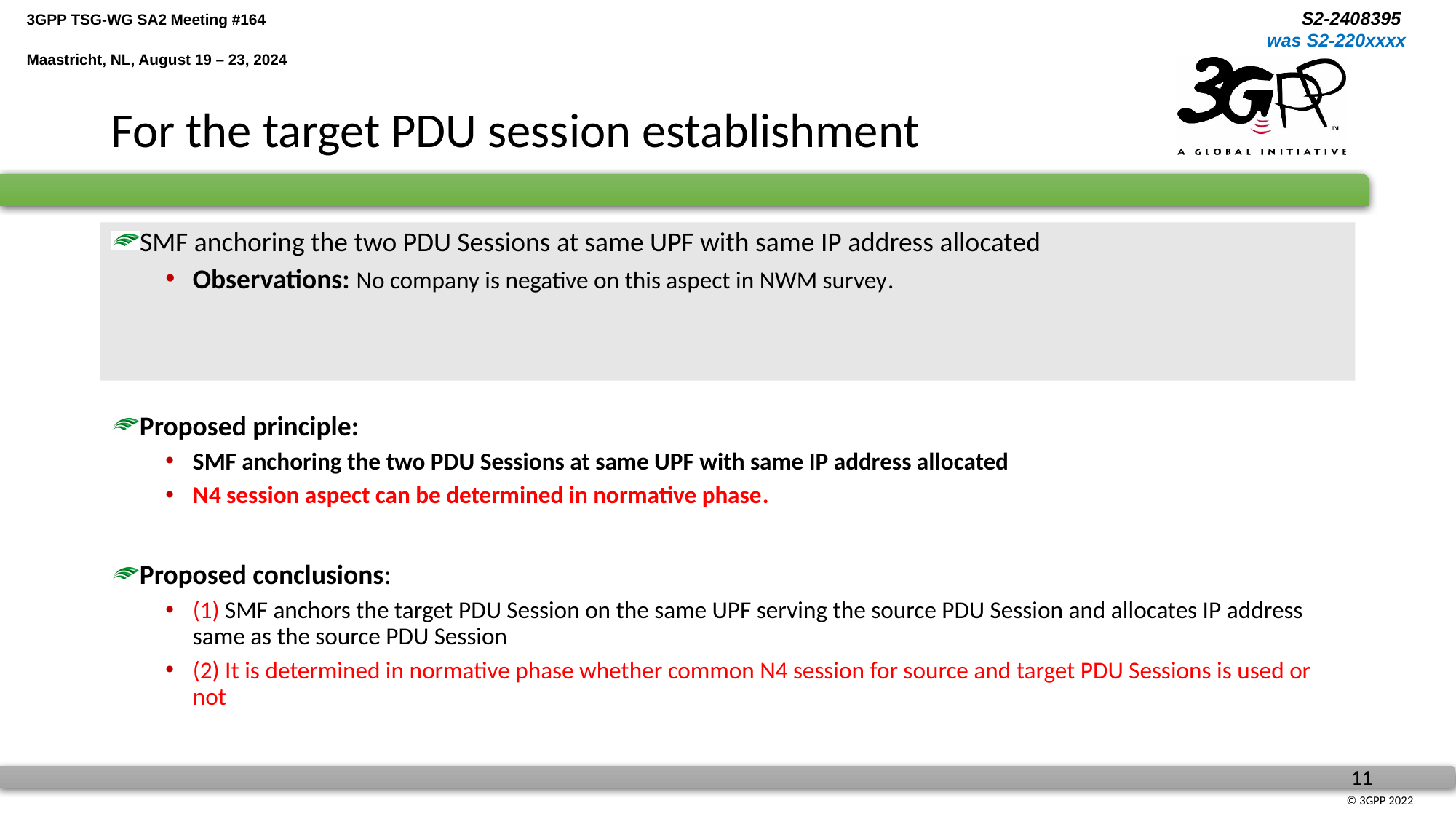

# For the target PDU session establishment
SMF anchoring the two PDU Sessions at same UPF with same IP address allocated
Observations: No company is negative on this aspect in NWM survey.
Proposed principle:
SMF anchoring the two PDU Sessions at same UPF with same IP address allocated
N4 session aspect can be determined in normative phase.

Proposed conclusions:
(1) SMF anchors the target PDU Session on the same UPF serving the source PDU Session and allocates IP address same as the source PDU Session
(2) It is determined in normative phase whether common N4 session for source and target PDU Sessions is used or not